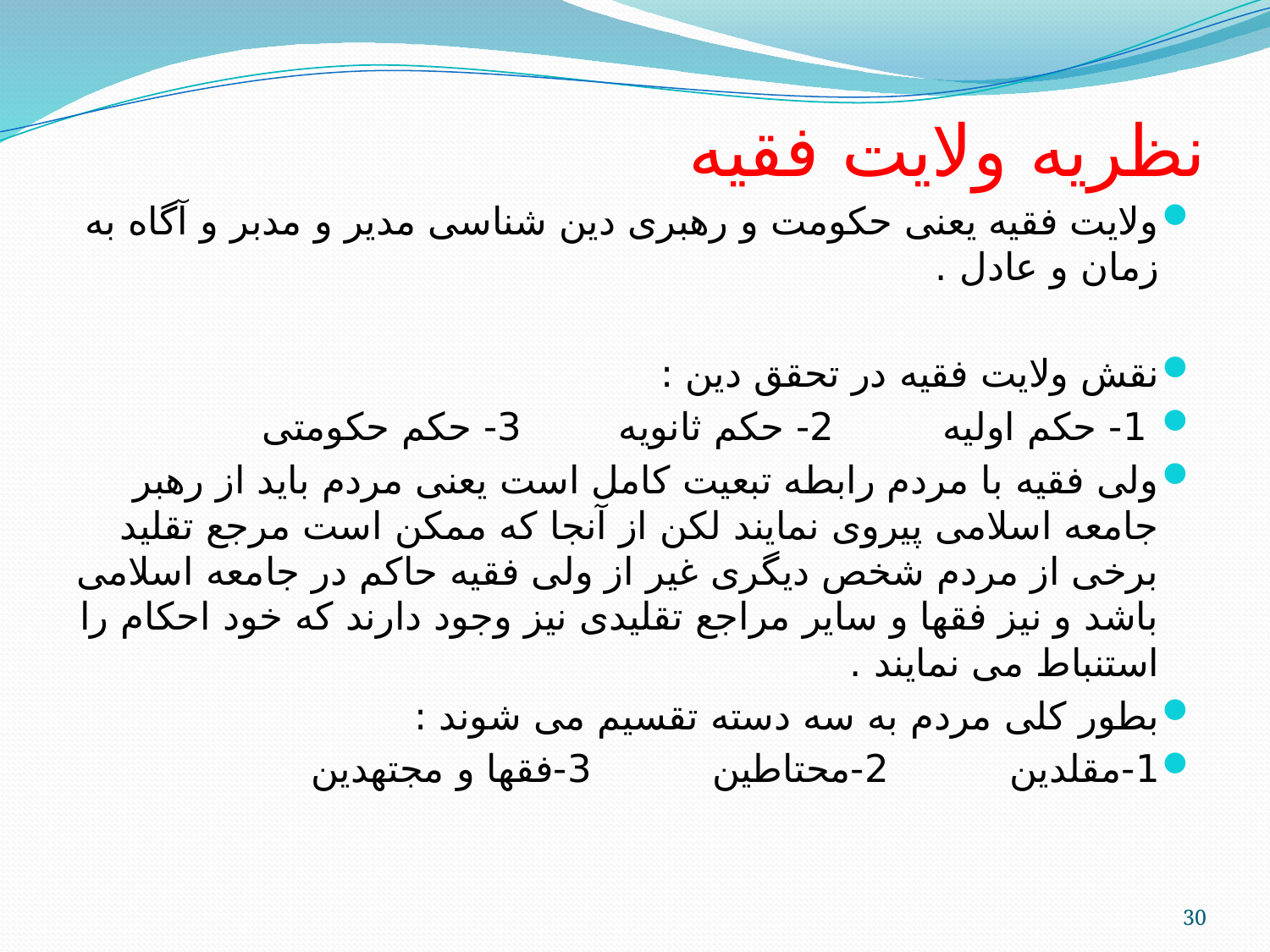

# نظریه ولایت فقیه
ولایت فقیه یعنی حکومت و رهبری دین شناسی مدیر و مدبر و آگاه به زمان و عادل .

نقش ولایت فقیه در تحقق دین :
 1- حکم اولیه         2- حکم ثانویه        3- حکم حکومتی
ولی فقیه با مردم رابطه تبعیت کامل است یعنی مردم باید از رهبر جامعه اسلامی پیروی نمایند لکن از آنجا که ممکن است مرجع تقلید برخی از مردم شخص دیگری غیر از ولی فقیه حاکم در جامعه اسلامی باشد و نیز فقها و سایر مراجع تقلیدی نیز وجود دارند که خود احکام را استنباط می نمایند .
بطور کلی مردم به سه دسته تقسیم می شوند :
1-مقلدین          2-محتاطین          3-فقها و مجتهدین
30